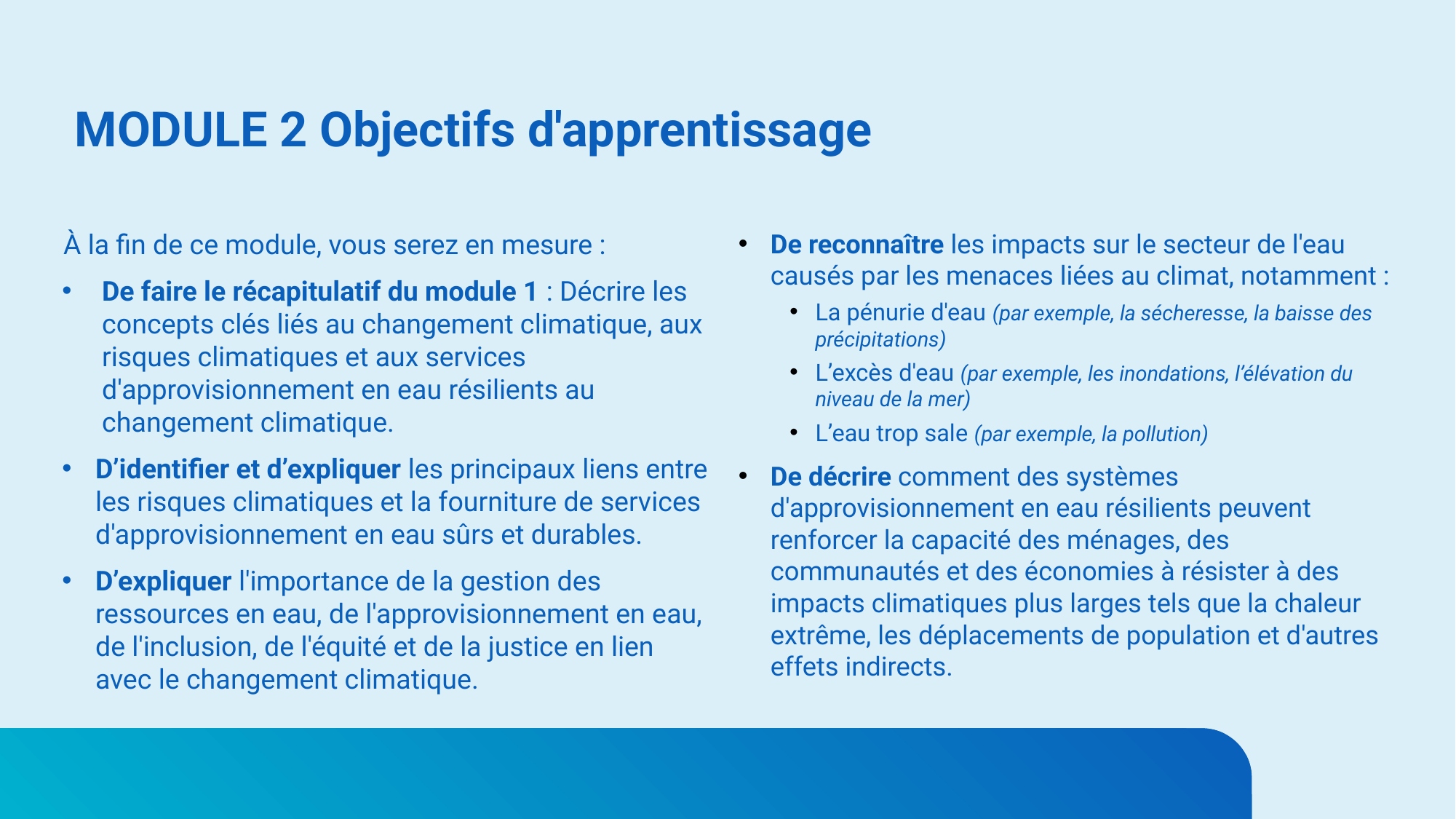

# MODULE 2 Objectifs d'apprentissage
À la fin de ce module, vous serez en mesure :
De faire le récapitulatif du module 1 : Décrire les concepts clés liés au changement climatique, aux risques climatiques et aux services d'approvisionnement en eau résilients au changement climatique.
D’identifier et d’expliquer les principaux liens entre les risques climatiques et la fourniture de services d'approvisionnement en eau sûrs et durables.
D’expliquer l'importance de la gestion des ressources en eau, de l'approvisionnement en eau, de l'inclusion, de l'équité et de la justice en lien avec le changement climatique.

De reconnaître les impacts sur le secteur de l'eau causés par les menaces liées au climat, notamment :
La pénurie d'eau (par exemple, la sécheresse, la baisse des précipitations)
L’excès d'eau (par exemple, les inondations, l’élévation du niveau de la mer)
L’eau trop sale (par exemple, la pollution)
De décrire comment des systèmes d'approvisionnement en eau résilients peuvent renforcer la capacité des ménages, des communautés et des économies à résister à des impacts climatiques plus larges tels que la chaleur extrême, les déplacements de population et d'autres effets indirects.